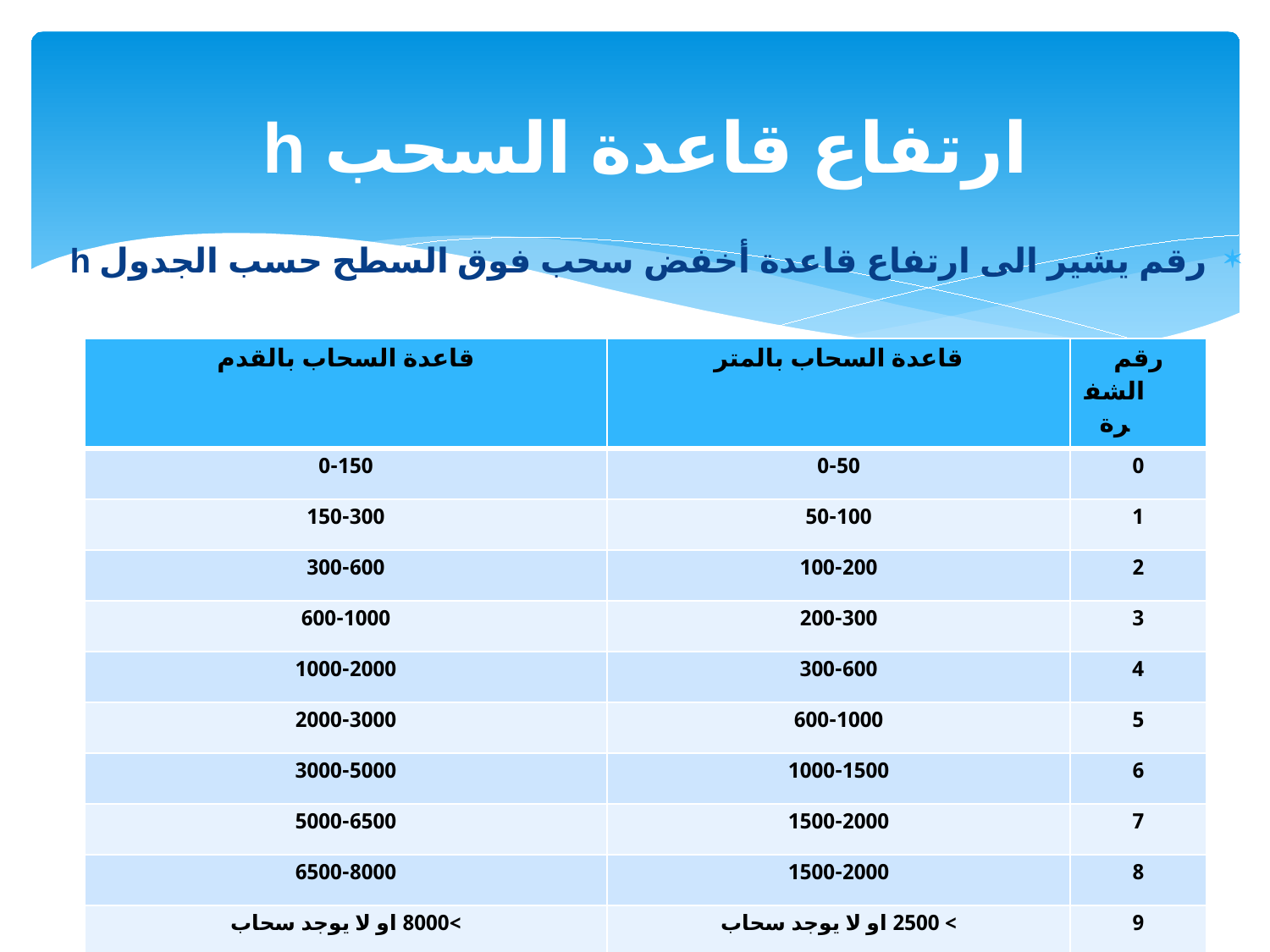

# ارتفاع قاعدة السحب h
رقم يشير الى ارتفاع قاعدة أخفض سحب فوق السطح حسب الجدول h

| قاعدة السحاب بالقدم | قاعدة السحاب بالمتر | رقم الشفرة |
| --- | --- | --- |
| 0-150 | 0-50 | 0 |
| 150-300 | 50-100 | 1 |
| 300-600 | 100-200 | 2 |
| 600-1000 | 200-300 | 3 |
| 1000-2000 | 300-600 | 4 |
| 2000-3000 | 600-1000 | 5 |
| 3000-5000 | 1000-1500 | 6 |
| 5000-6500 | 1500-2000 | 7 |
| 6500-8000 | 1500-2000 | 8 |
| >8000 او لا يوجد سحاب | > 2500 او لا يوجد سحاب | 9 |